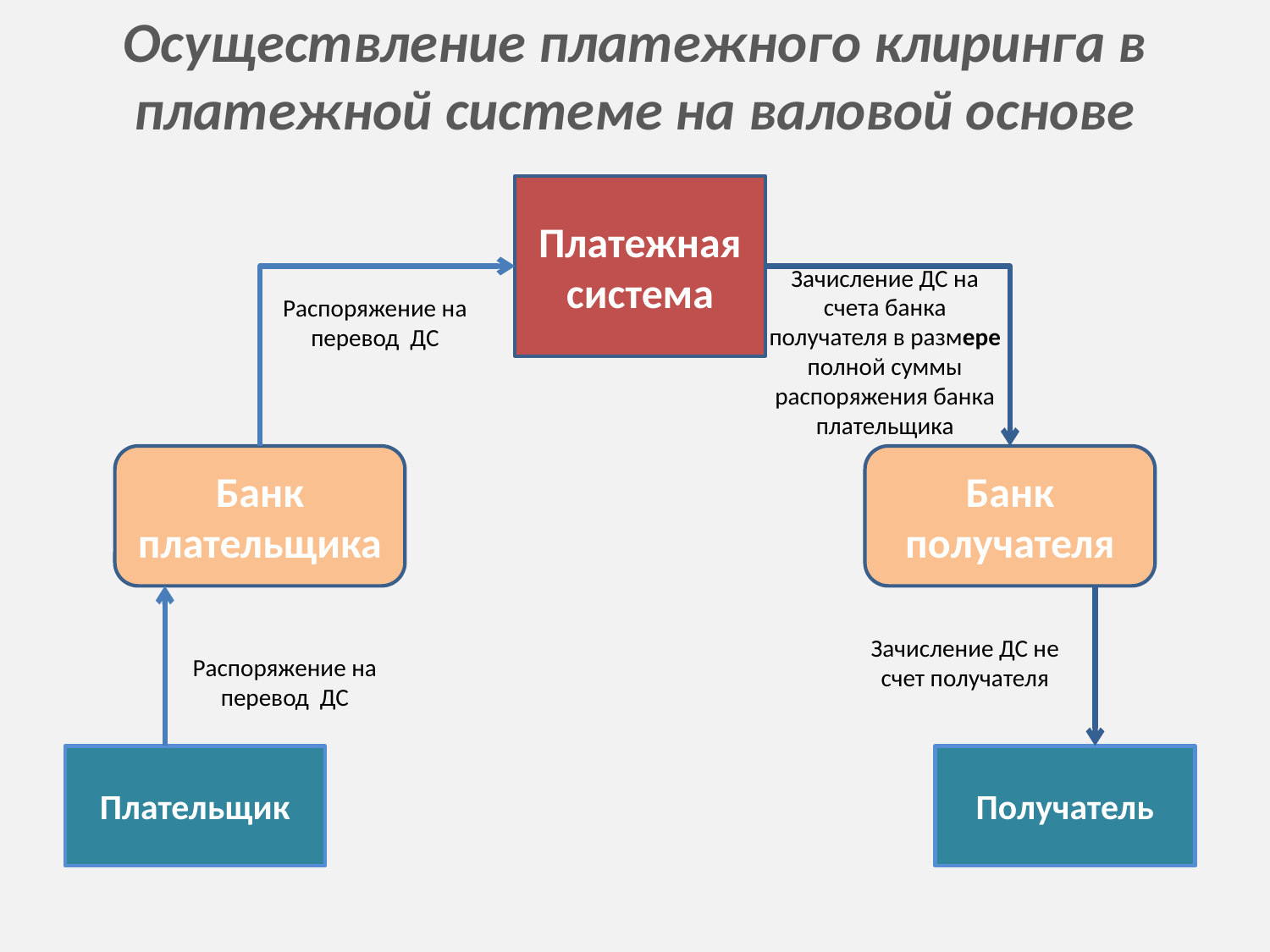

Осуществление платежного клиринга в платежной системе на валовой основе
Платежная система
Зачисление ДС на счета банка получателя в размере полной суммы распоряжения банка плательщика
Распоряжение на перевод  ДС
Банк плательщика
Банк получателя
Зачисление ДС не счет получателя
Распоряжение на перевод  ДС
Плательщик
Получатель